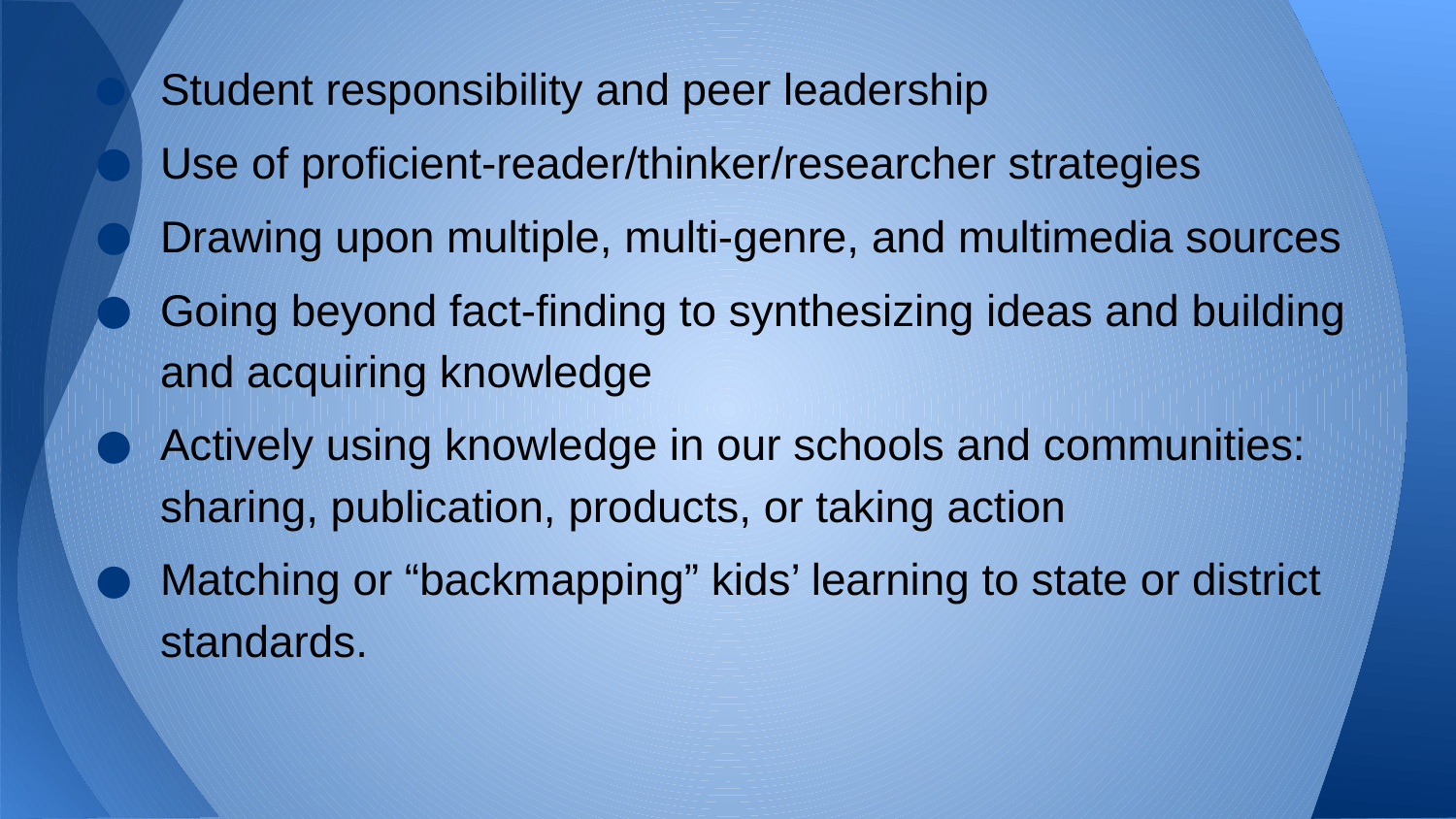

Student responsibility and peer leadership
Use of proficient-reader/thinker/researcher strategies
Drawing upon multiple, multi-genre, and multimedia sources
Going beyond fact-finding to synthesizing ideas and building and acquiring knowledge
Actively using knowledge in our schools and communities: sharing, publication, products, or taking action
Matching or “backmapping” kids’ learning to state or district standards.